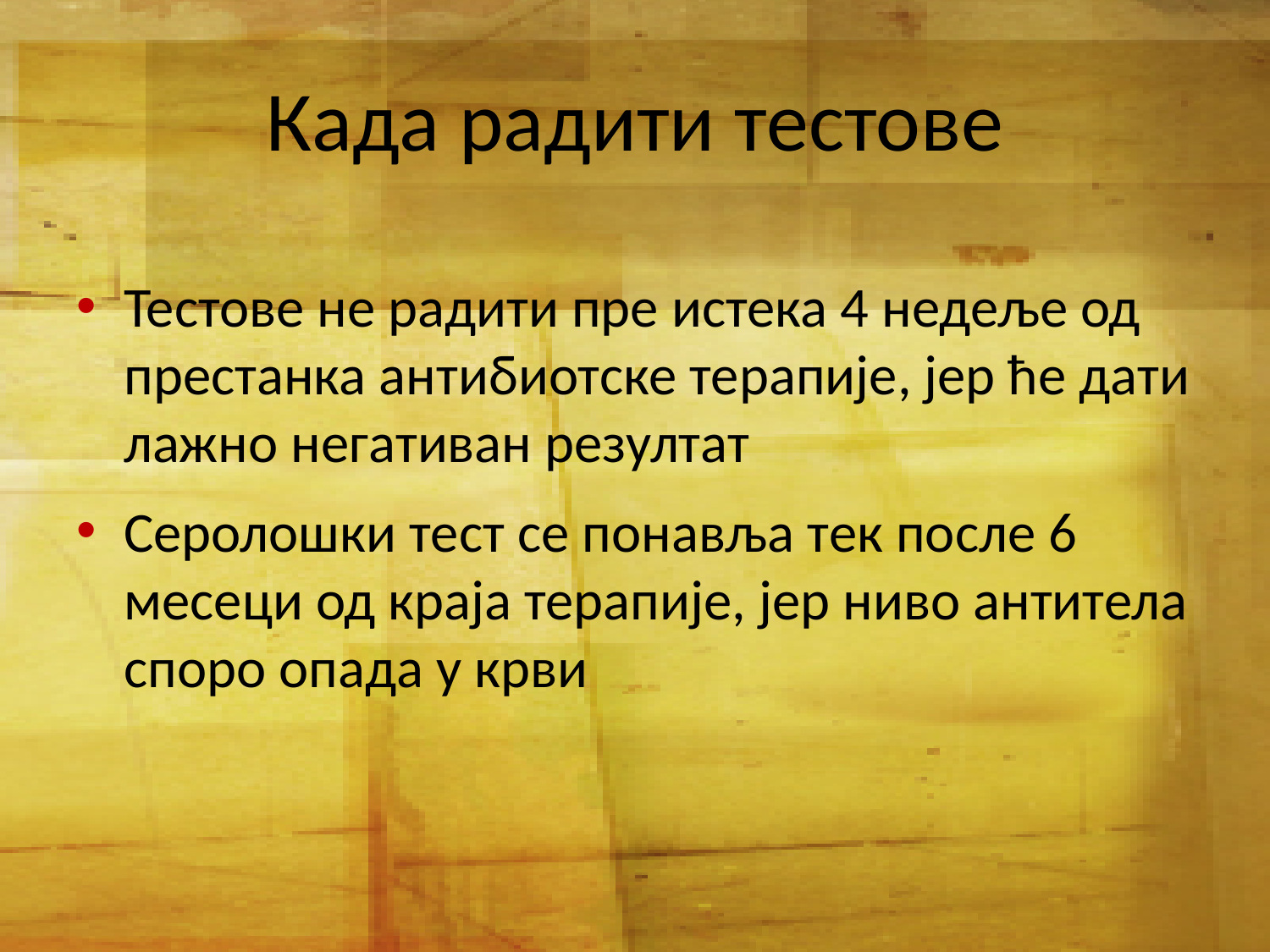

# Када радити тестове
Тестове не радити пре истека 4 недеље од престанка антибиотске терапије, јер ће дати лажно негативан резултат
Серолошки тест се понавља тек после 6 месеци од краја терапије, јер ниво антитела споро опада у крви